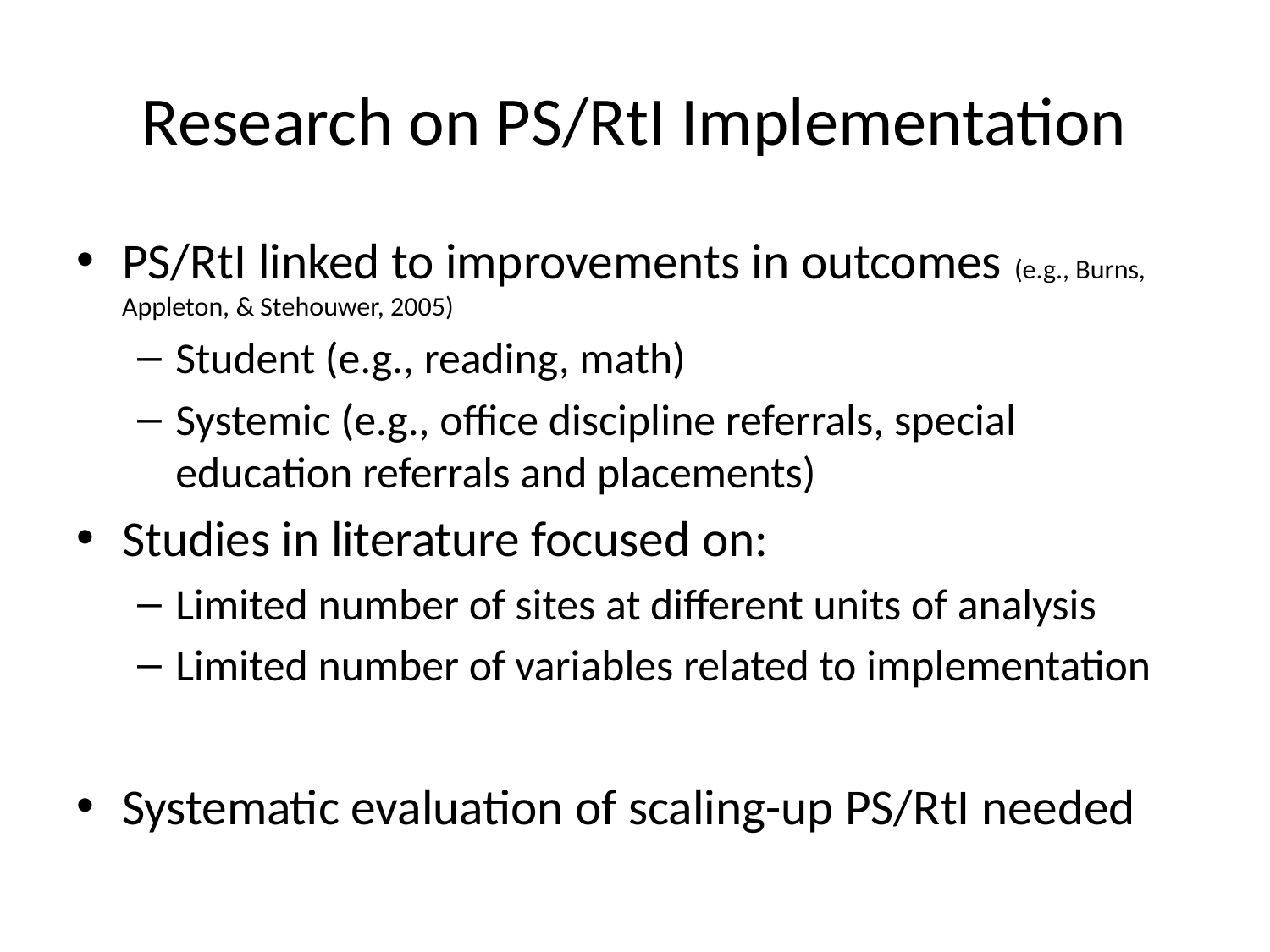

# Research on PS/RtI Implementation
PS/RtI linked to improvements in outcomes (e.g., Burns, Appleton, & Stehouwer, 2005)
Student (e.g., reading, math)
Systemic (e.g., office discipline referrals, special education referrals and placements)
Studies in literature focused on:
Limited number of sites at different units of analysis
Limited number of variables related to implementation

Systematic evaluation of scaling-up PS/RtI needed